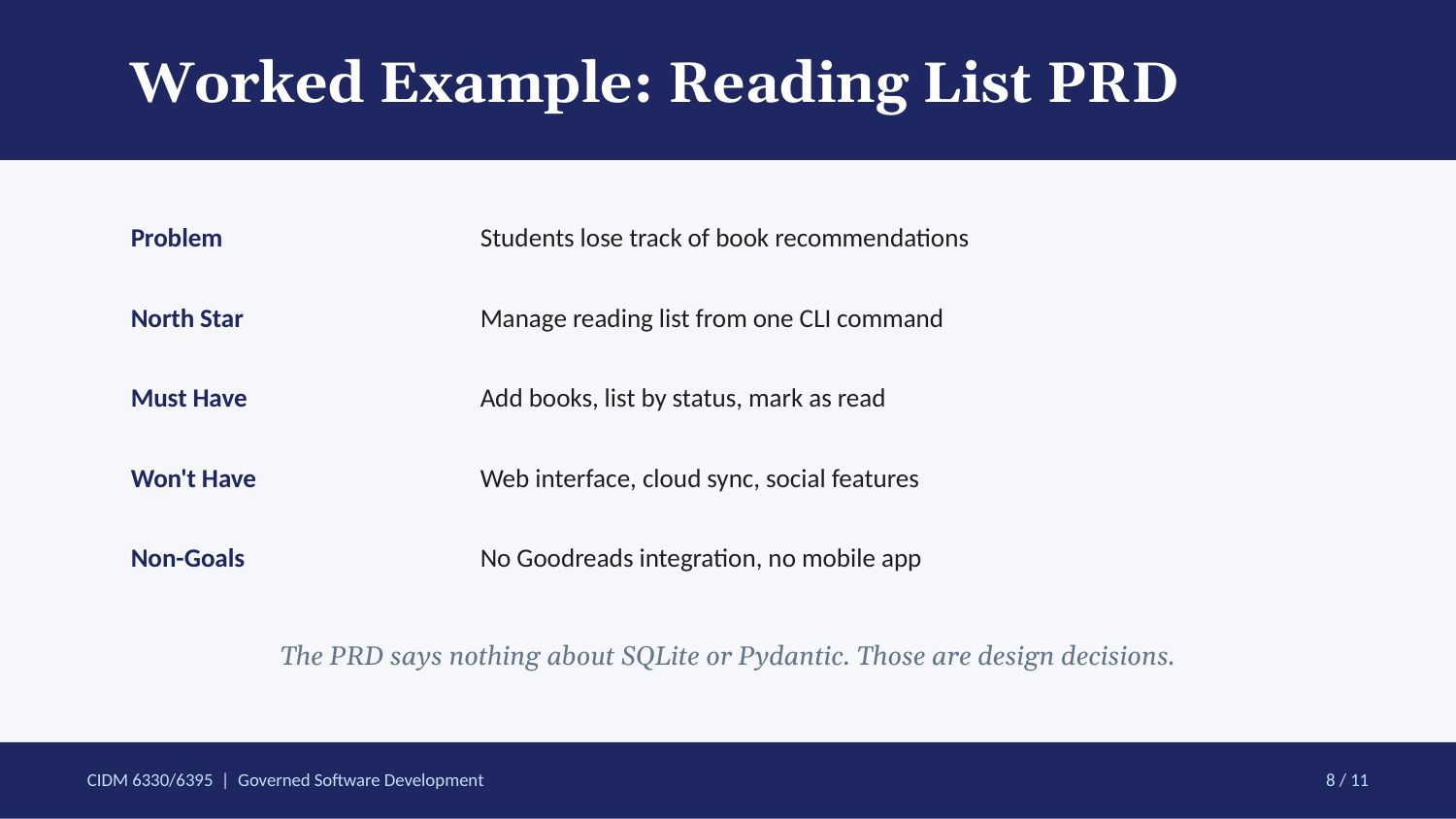

Worked Example: Reading List PRD
Problem
Students lose track of book recommendations
North Star
Manage reading list from one CLI command
Must Have
Add books, list by status, mark as read
Won't Have
Web interface, cloud sync, social features
Non-Goals
No Goodreads integration, no mobile app
The PRD says nothing about SQLite or Pydantic. Those are design decisions.

CIDM 6330/6395  |  Governed Software Development
8 / 11